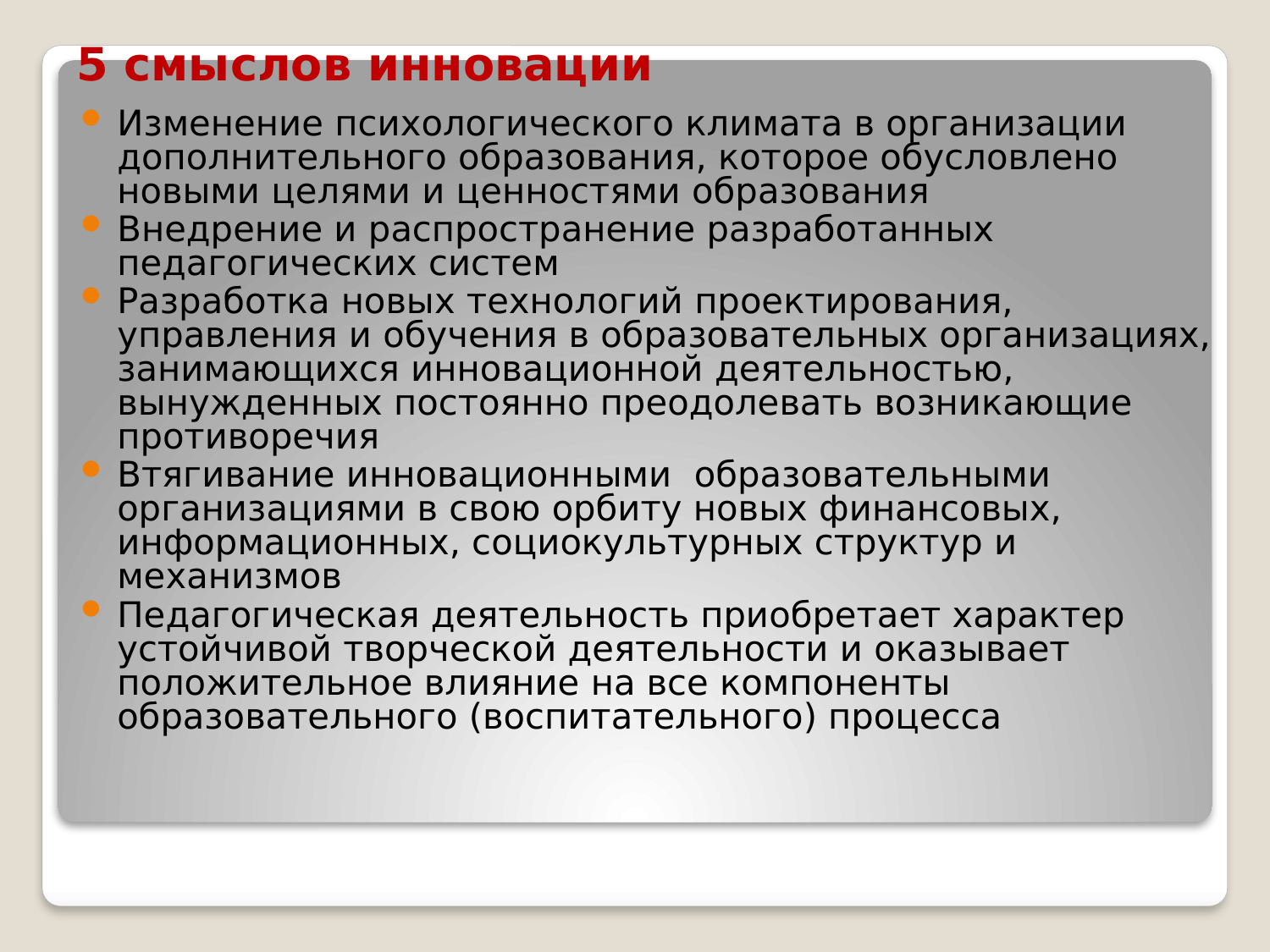

# 5 смыслов инновации
Изменение психологического климата в организации дополнительного образования, которое обусловлено новыми целями и ценностями образования
Внедрение и распространение разработанных педагогических систем
Разработка новых технологий проектирования, управления и обучения в образовательных организациях, занимающихся инновационной деятельностью, вынужденных постоянно преодолевать возникающие противоречия
Втягивание инновационными  образовательными организациями в свою орбиту новых финансовых, информационных, социокультурных структур и механизмов
Педагогическая деятельность приобретает характер устойчивой творческой деятельности и оказывает положительное влияние на все компоненты  образовательного (воспитательного) процесса